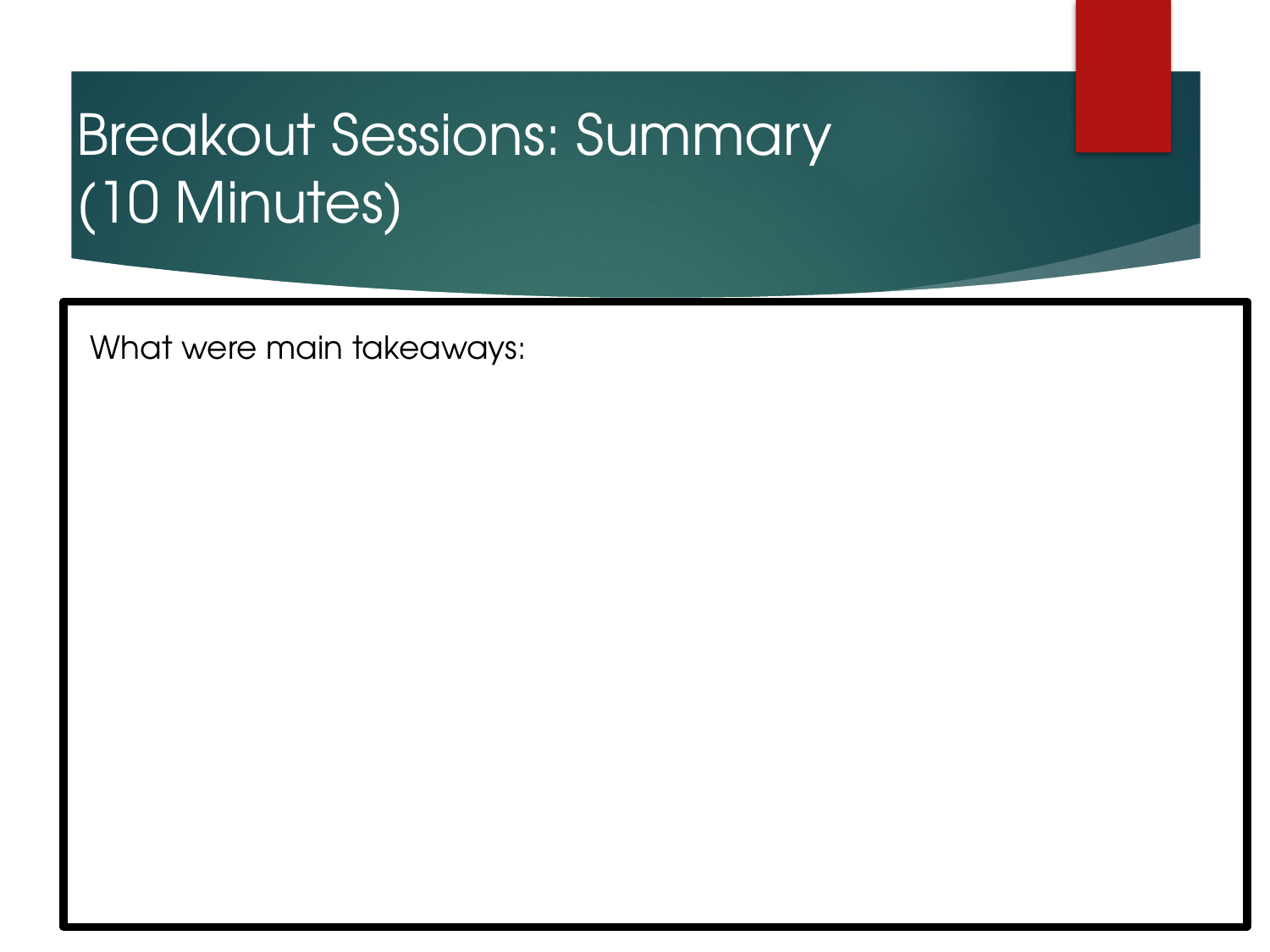

# Breakout Sessions: Summary (10 Minutes)

What were main takeaways: